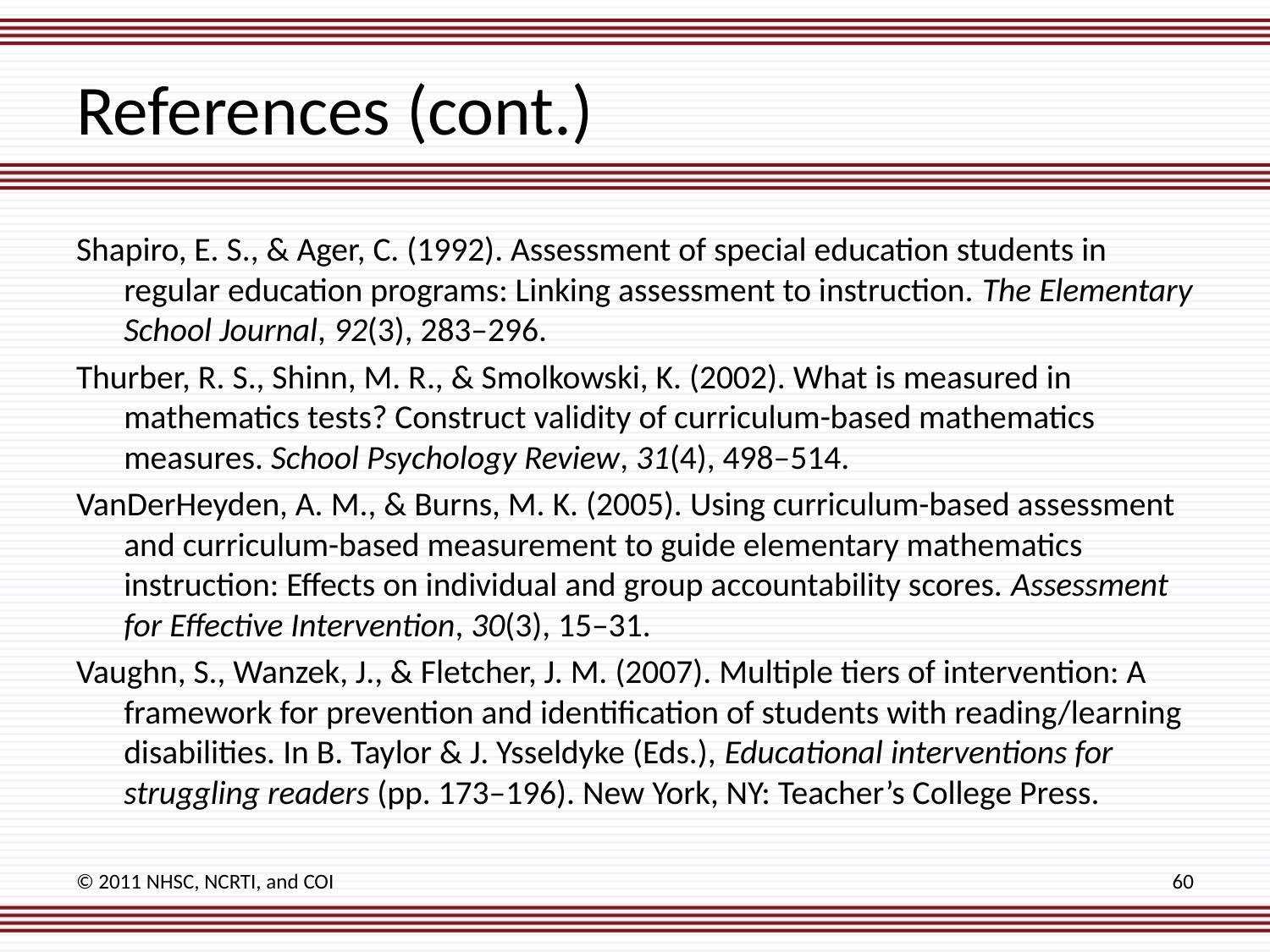

# References (cont.)
Shapiro, E. S., & Ager, C. (1992). Assessment of special education students in regular education programs: Linking assessment to instruction. The Elementary School Journal, 92(3), 283–296.
Thurber, R. S., Shinn, M. R., & Smolkowski, K. (2002). What is measured in mathematics tests? Construct validity of curriculum-based mathematics measures. School Psychology Review, 31(4), 498–514.
VanDerHeyden, A. M., & Burns, M. K. (2005). Using curriculum-based assessment and curriculum-based measurement to guide elementary mathematics instruction: Effects on individual and group accountability scores. Assessment for Effective Intervention, 30(3), 15–31.
Vaughn, S., Wanzek, J., & Fletcher, J. M. (2007). Multiple tiers of intervention: A framework for prevention and identification of students with reading/learning disabilities. In B. Taylor & J. Ysseldyke (Eds.), Educational interventions for struggling readers (pp. 173–196). New York, NY: Teacher’s College Press.
© 2011 NHSC, NCRTI, and COI
60